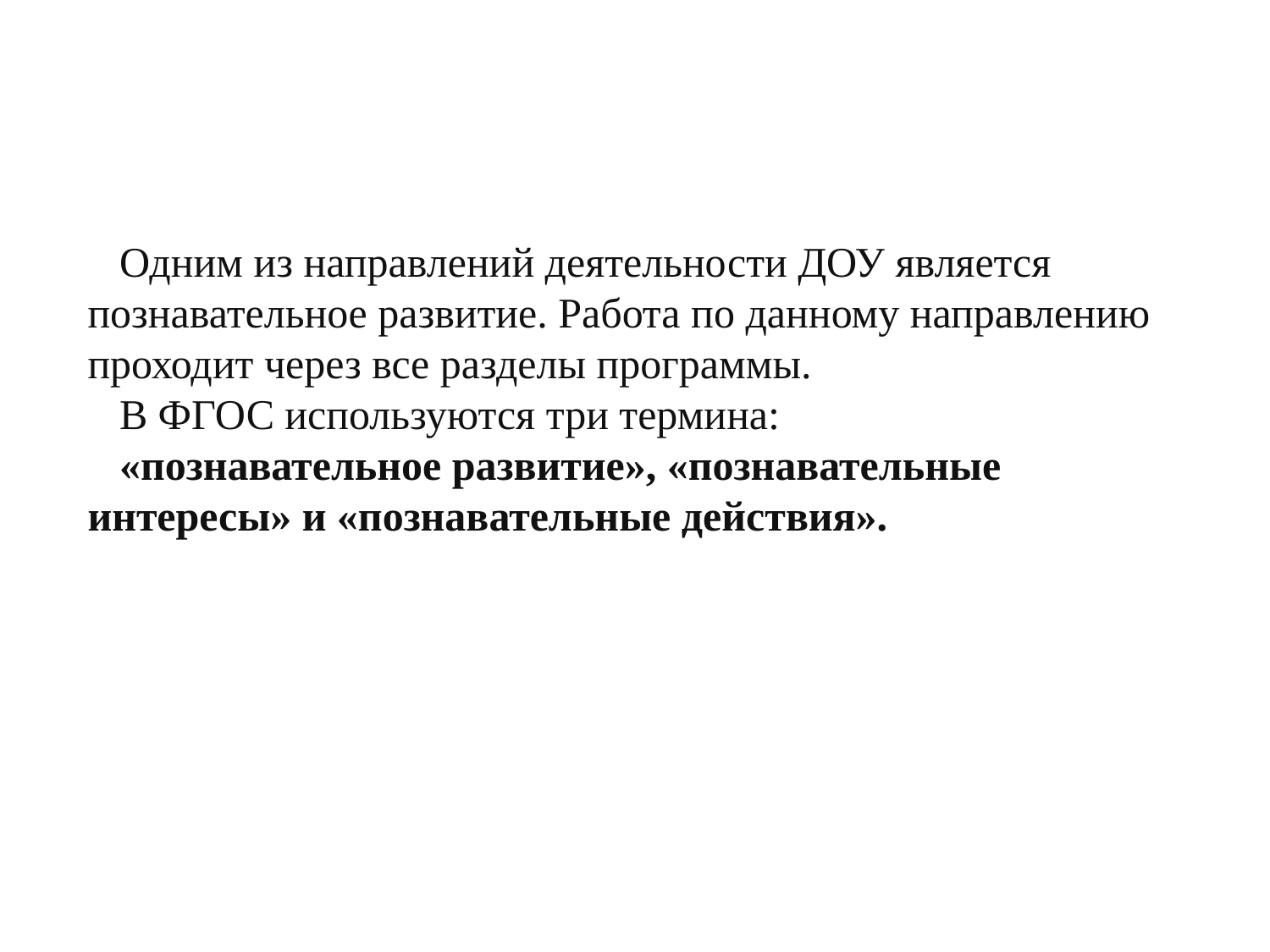

Одним из направлений деятельности ДОУ является познавательное развитие. Работа по данному направлению проходит через все разделы программы.
В ФГОС используются три термина:
«познавательное развитие», «познавательные интересы» и «познавательные действия».